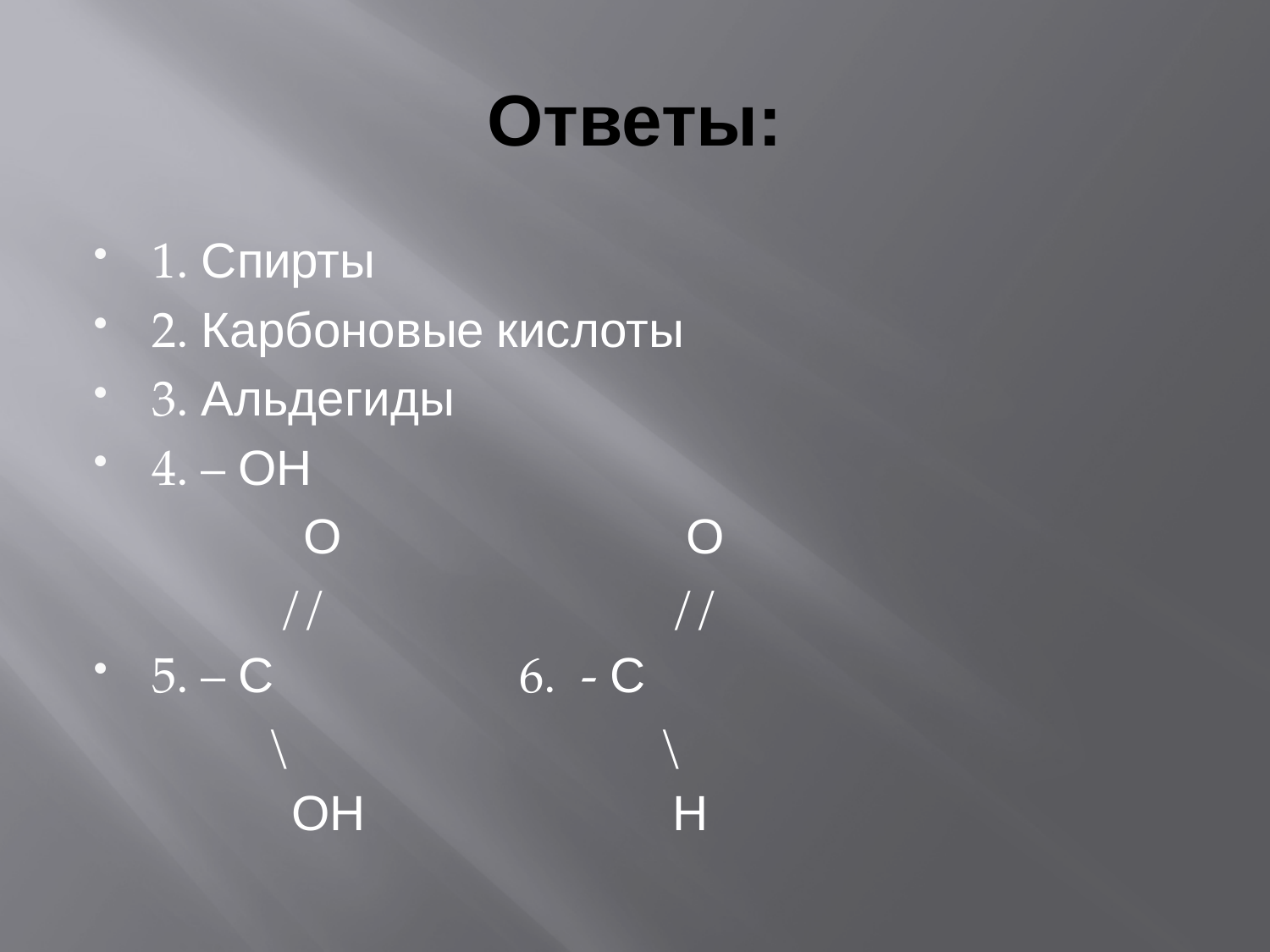

# Ответы:
1. Спирты
2. Карбоновые кислоты
3. Альдегиды
4. – ОН
                 О                            О
               //                            //
5. – С                    6.  - С
              \                              \
                ОН                         Н